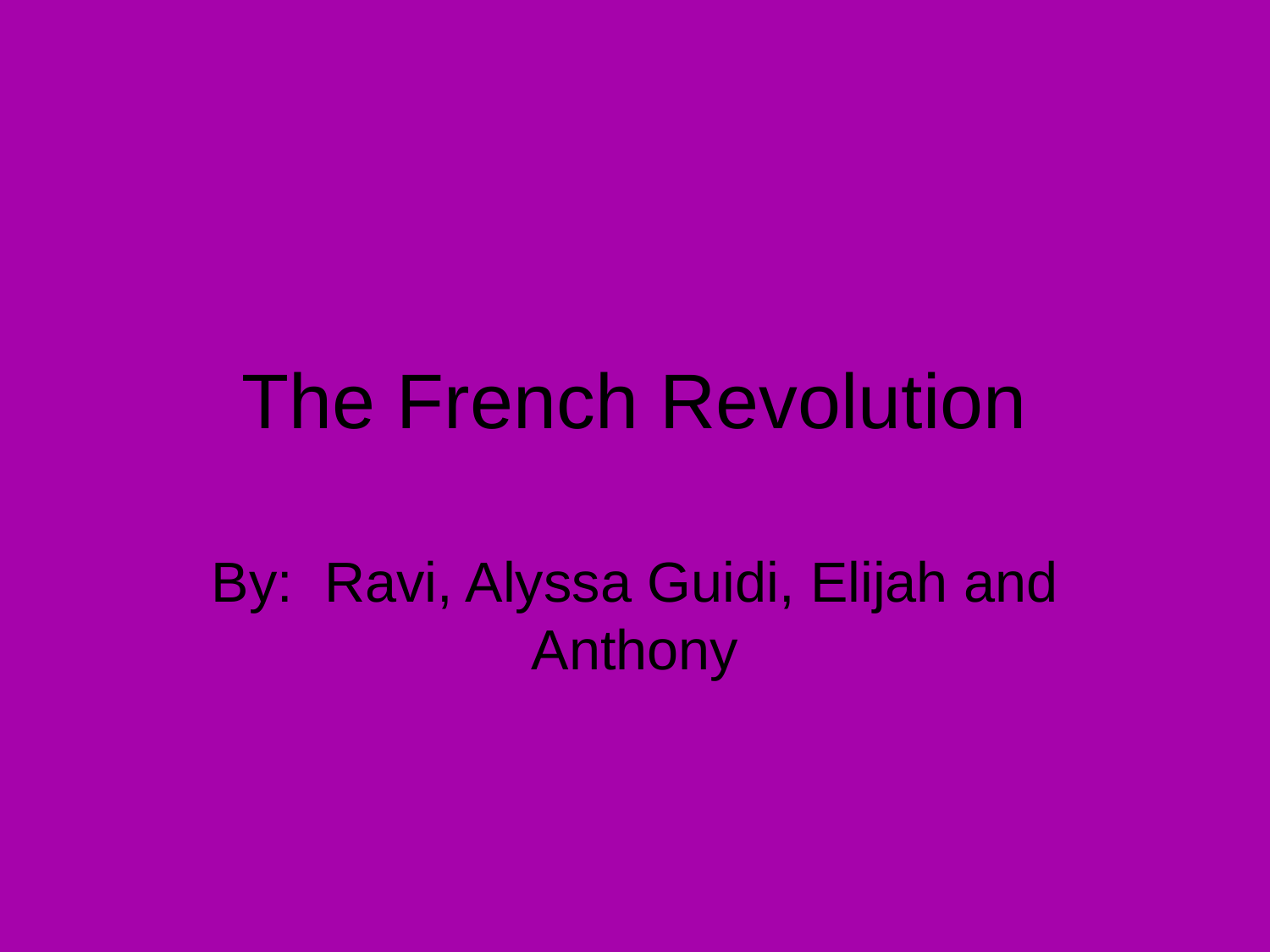

# The French Revolution
By:  Ravi, Alyssa Guidi, Elijah and Anthony